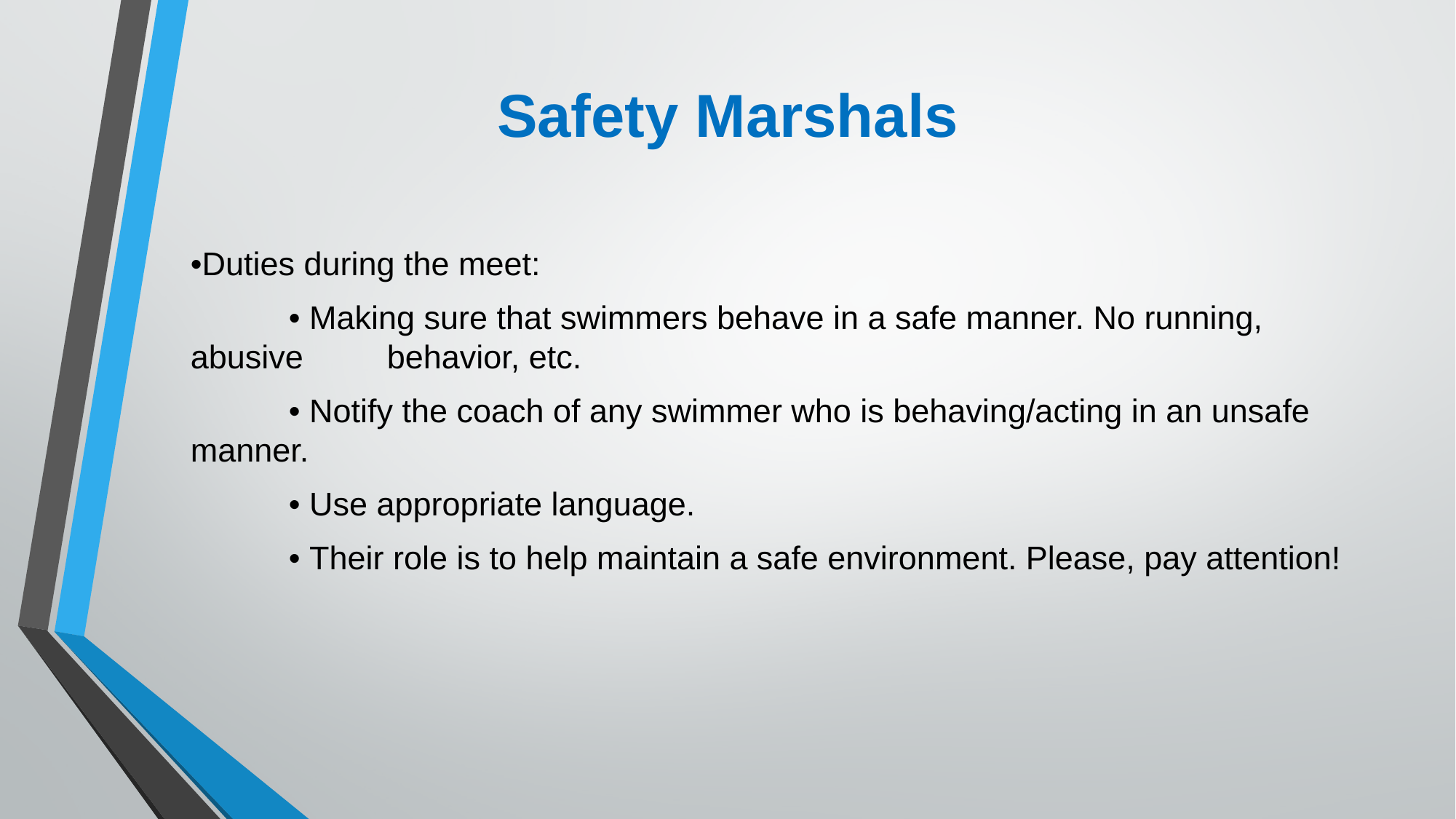

# Safety Marshals
•Duties during the meet:
	• Making sure that swimmers behave in a safe manner. No running, abusive 	behavior, etc.
	• Notify the coach of any swimmer who is behaving/acting in an unsafe manner.
	• Use appropriate language.
	• Their role is to help maintain a safe environment. Please, pay attention!